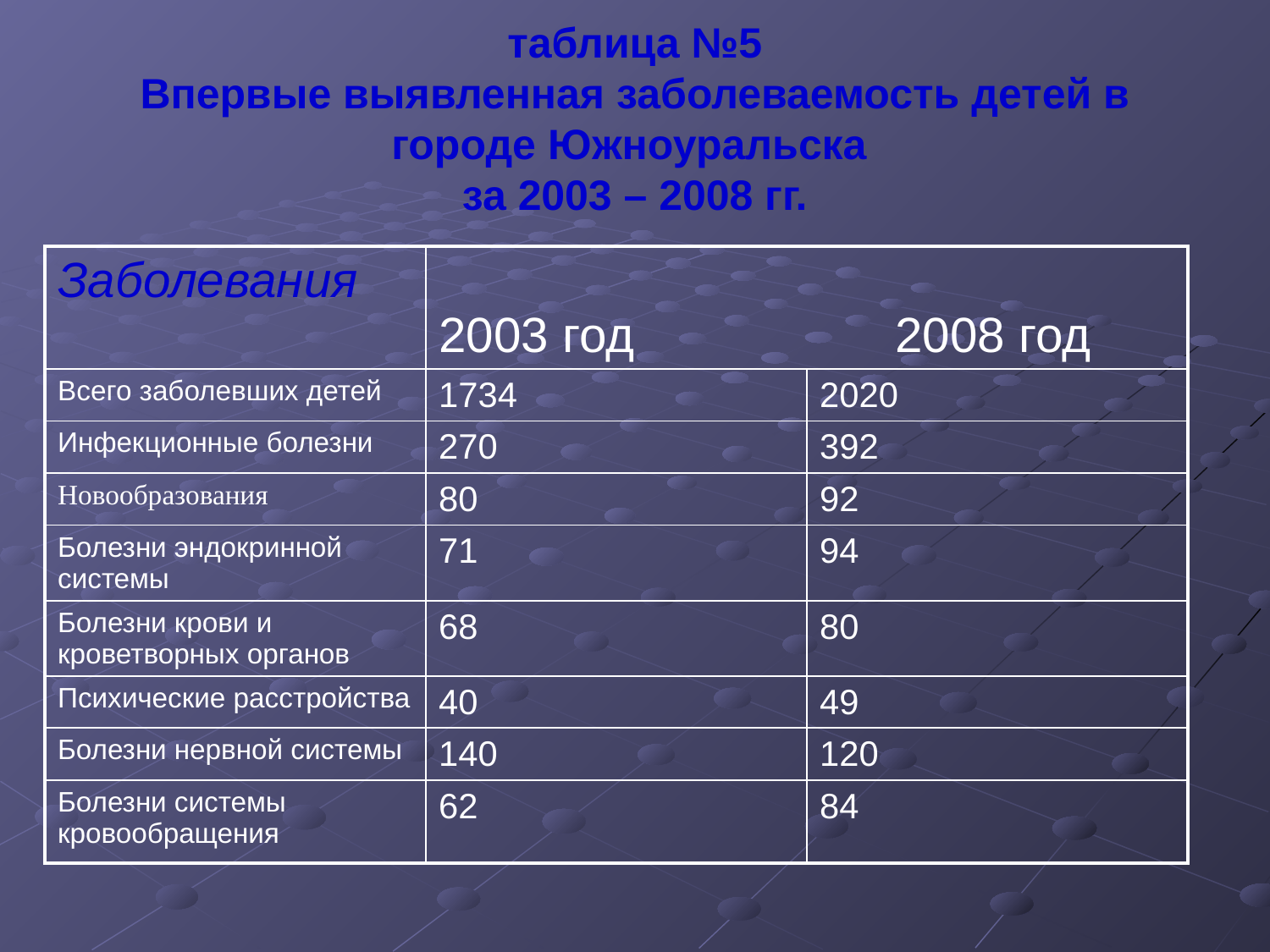

# таблица №5 Впервые выявленная заболеваемость детей в городе Южноуральска за 2003 – 2008 гг.
| Заболевания | 2003 год 2008 год |  |
| --- | --- | --- |
| Всего заболевших детей | 1734 | 2020 |
| Инфекционные болезни | 270 | 392 |
| Новообразования | 80 | 92 |
| Болезни эндокринной системы | 71 | 94 |
| Болезни крови и кроветворных органов | 68 | 80 |
| Психические расстройства | 40 | 49 |
| Болезни нервной системы | 140 | 120 |
| Болезни системы кровообращения | 62 | 84 |